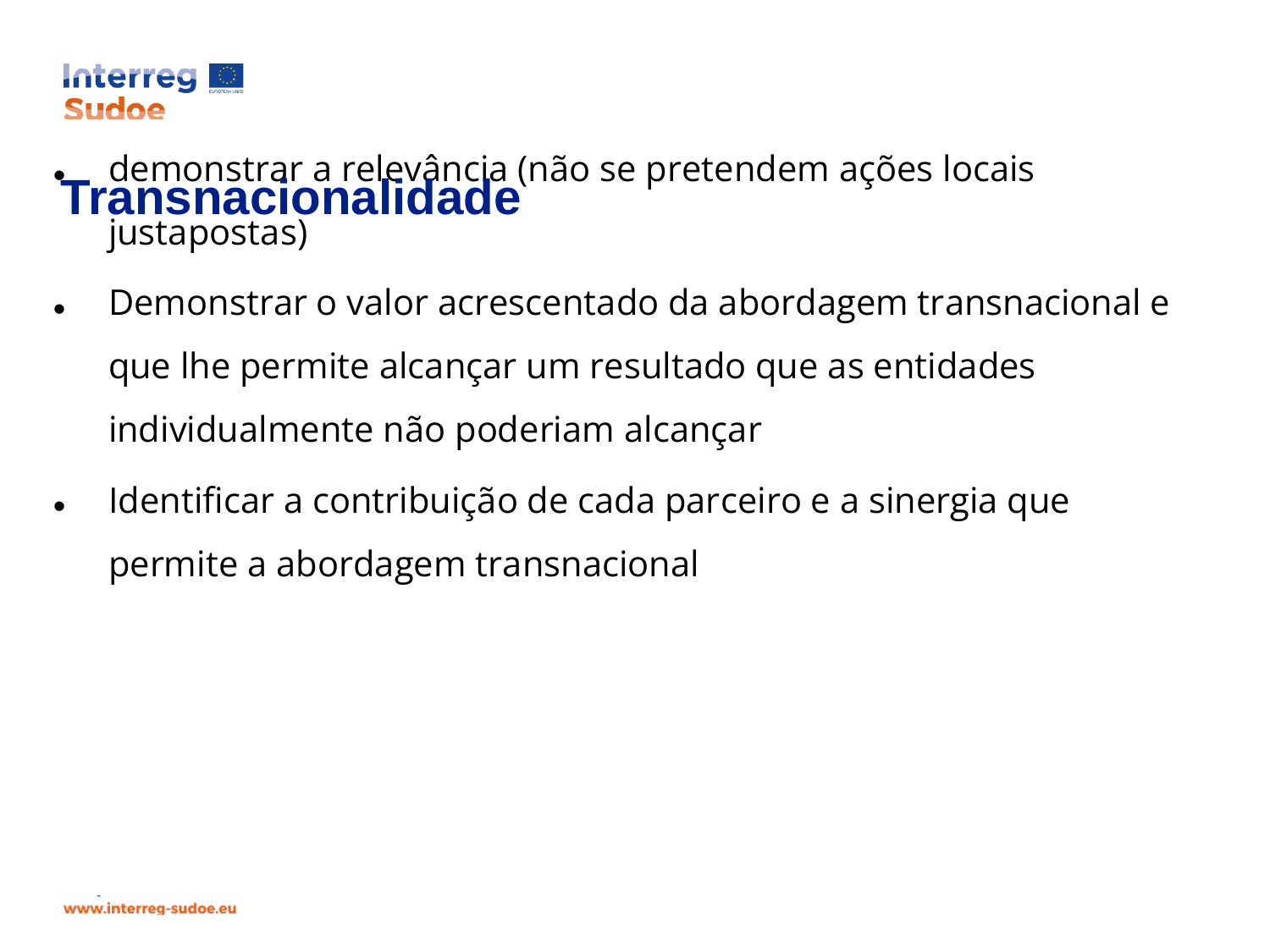

demonstrar a relevância (não se pretendem ações locais justapostas)
Demonstrar o valor acrescentado da abordagem transnacional e que lhe permite alcançar um resultado que as entidades individualmente não poderiam alcançar
Identificar a contribuição de cada parceiro e a sinergia que permite a abordagem transnacional

# Transnacionalidade